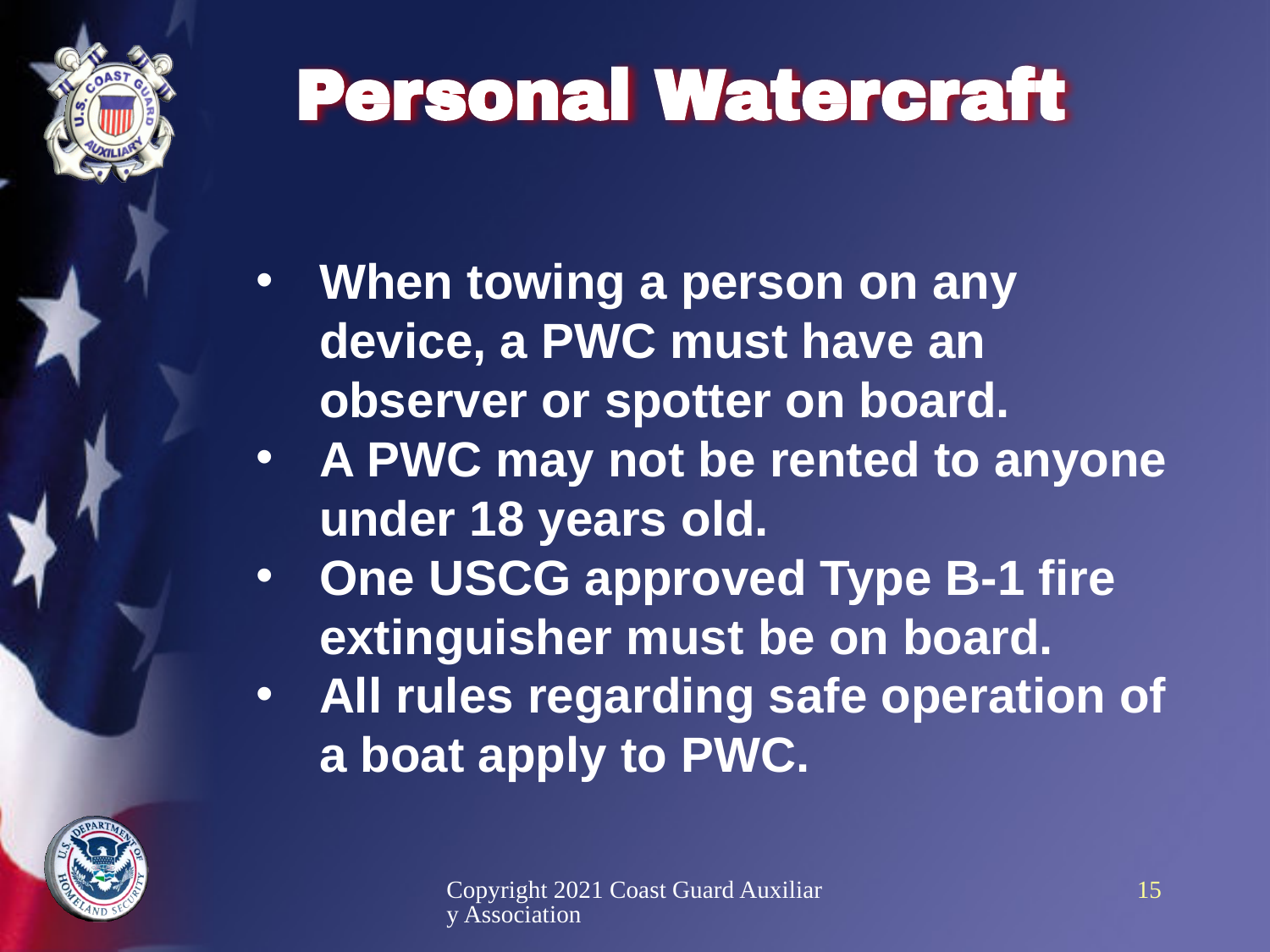

# Personal Watercraft
When towing a person on any device, a PWC must have an observer or spotter on board.
A PWC may not be rented to anyone under 18 years old.
One USCG approved Type B-1 fire extinguisher must be on board.
All rules regarding safe operation of a boat apply to PWC.

Copyright 2021 Coast Guard Auxiliary Association
15